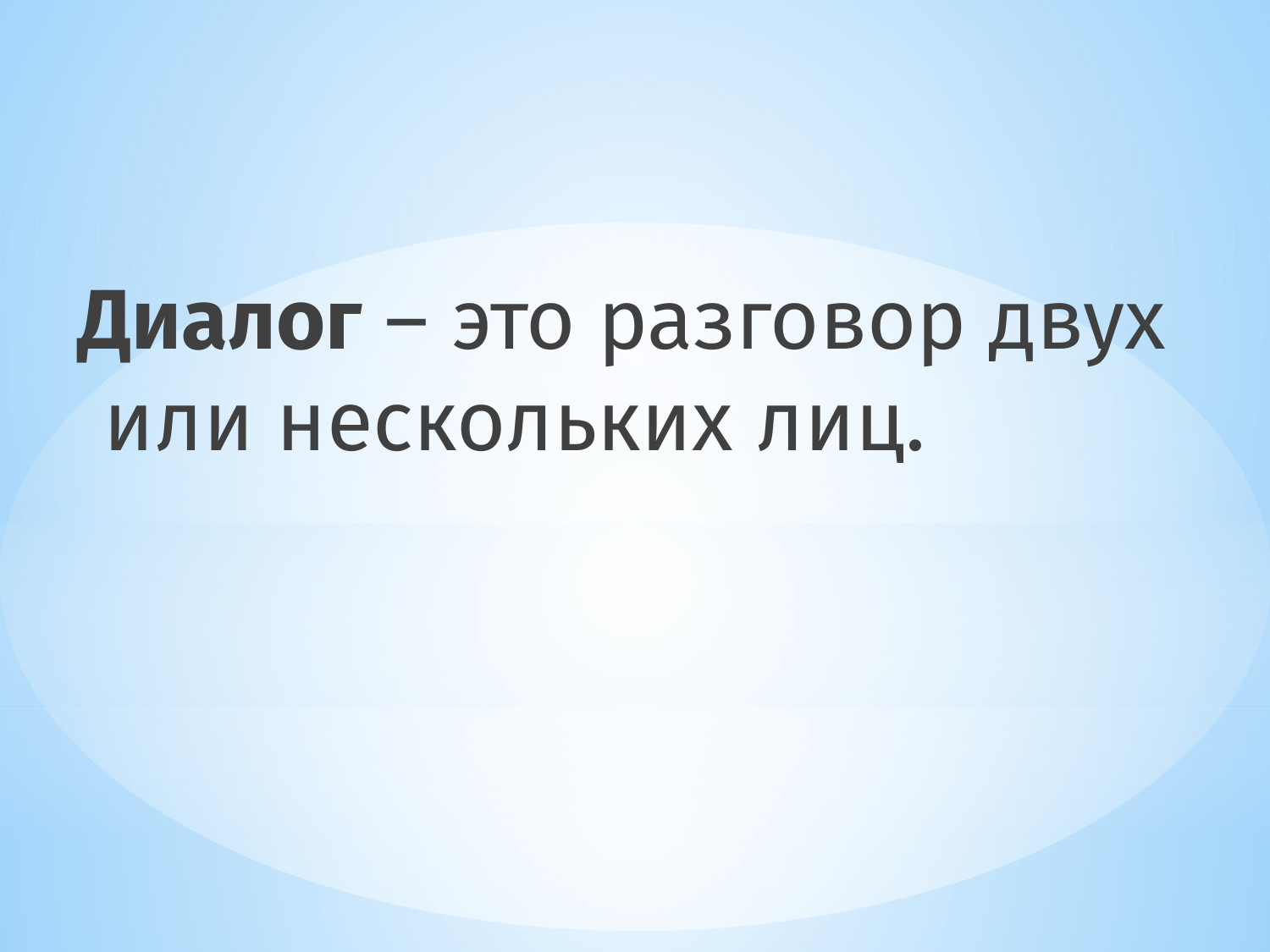

Диалог – это разговор двух или нескольких лиц.
#